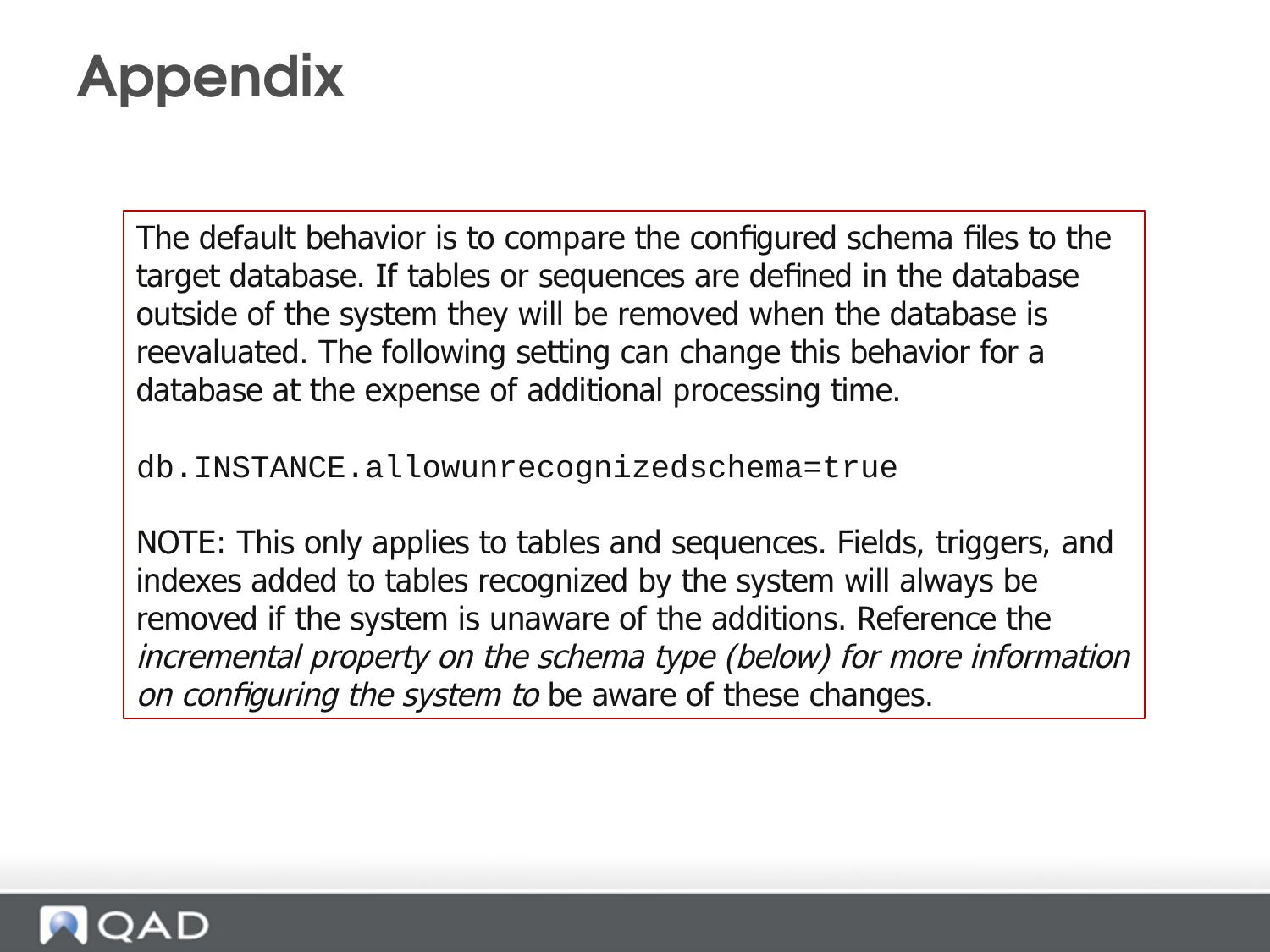

# Appendix
The default behavior is to compare the configured schema files to the target database. If tables or sequences are defined in the database outside of the system they will be removed when the database is
reevaluated. The following setting can change this behavior for a database at the expense of additional processing time.

db.INSTANCE.allowunrecognizedschema=true

NOTE: This only applies to tables and sequences. Fields, triggers, and indexes added to tables recognized by the system will always be removed if the system is unaware of the additions. Reference the incremental property on the schema type (below) for more information on configuring the system to be aware of these changes.